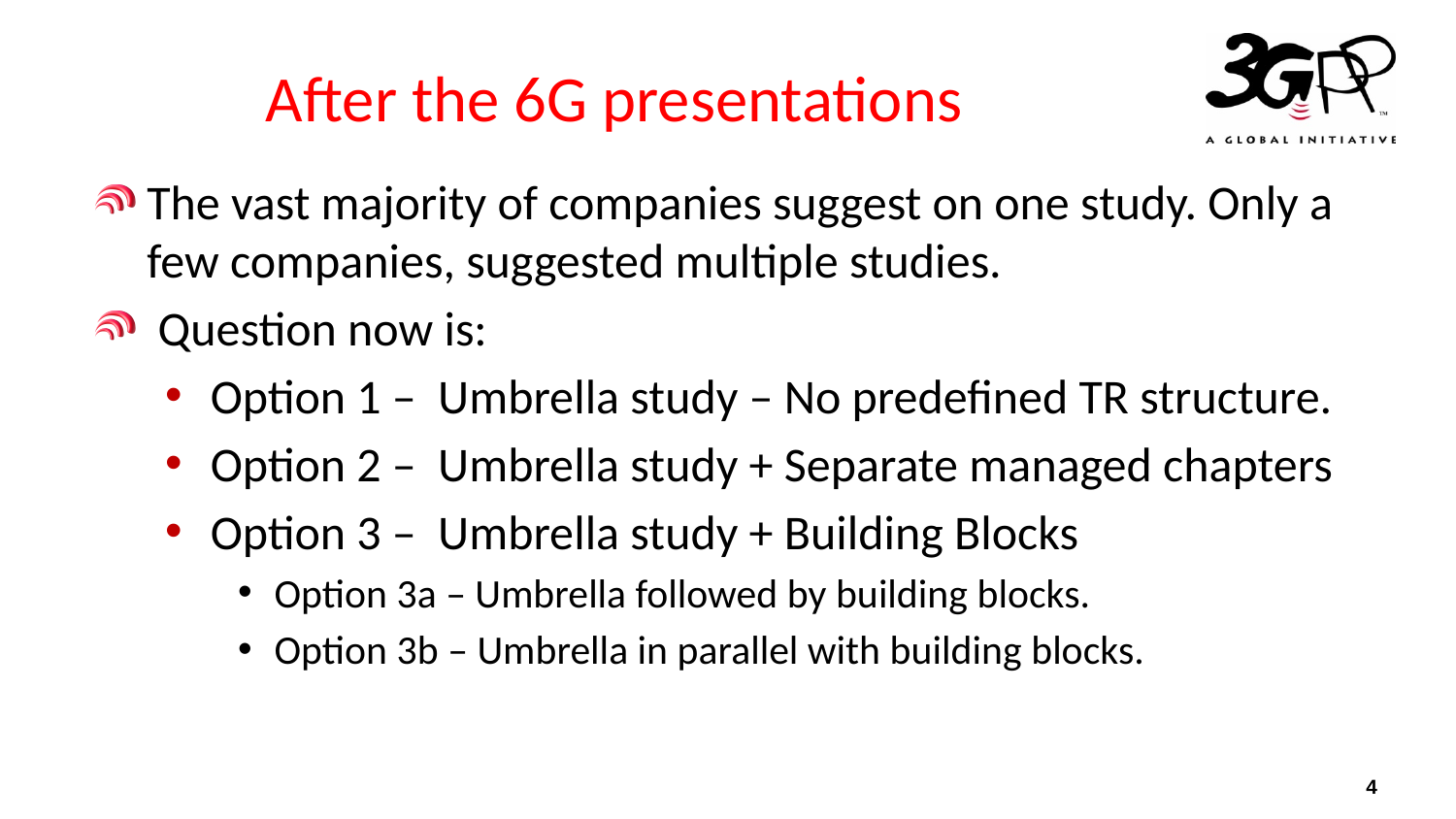

# After the 6G presentations
The vast majority of companies suggest on one study. Only a few companies, suggested multiple studies.
 Question now is:
Option 1 –  Umbrella study – No predefined TR structure.
Option 2 –  Umbrella study + Separate managed chapters
Option 3 –  Umbrella study + Building Blocks
Option 3a – Umbrella followed by building blocks.
Option 3b – Umbrella in parallel with building blocks.